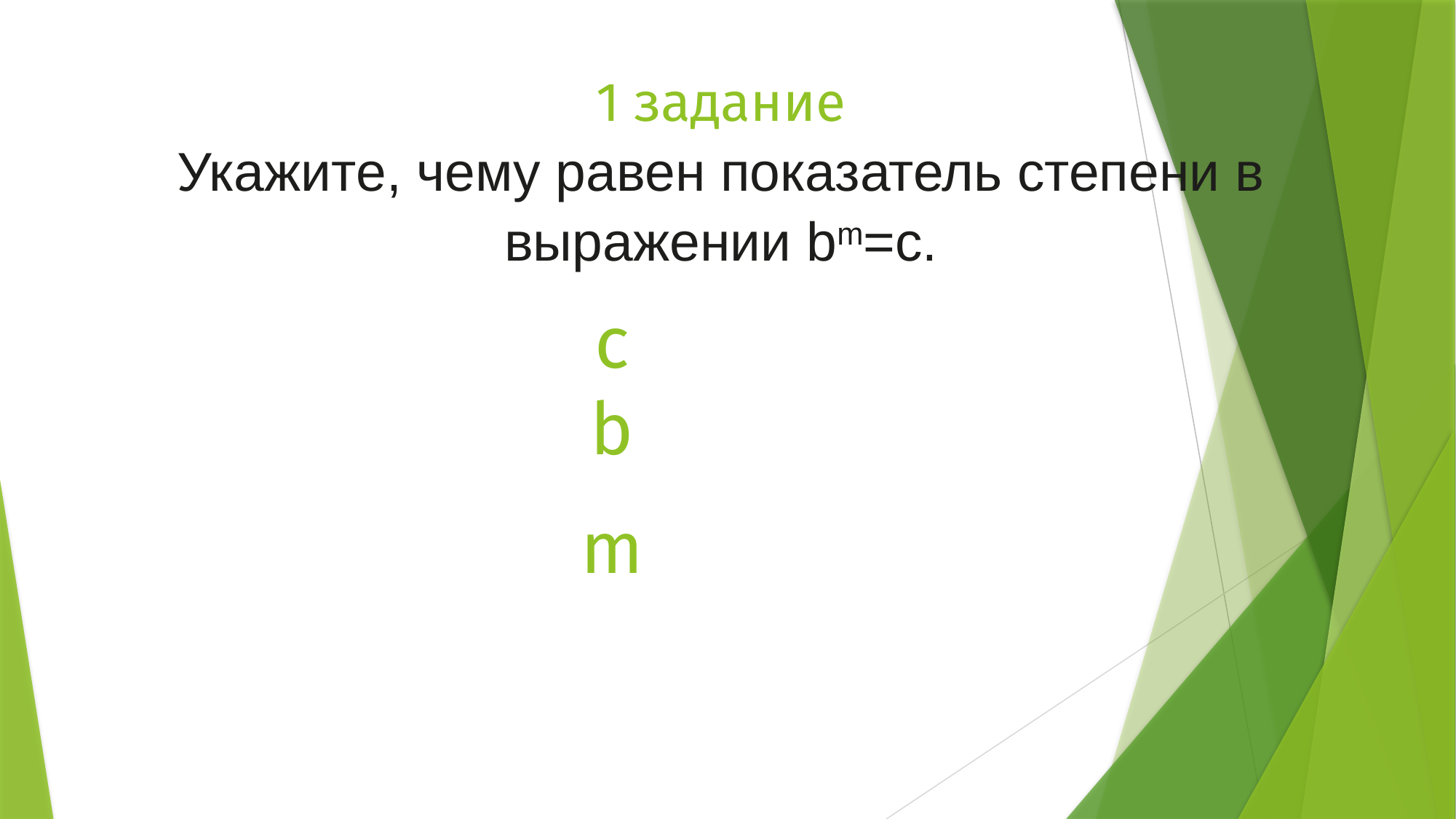

1 задание
Укажите, чему равен показатель степени в выражении bm=c.
#
c
b
m